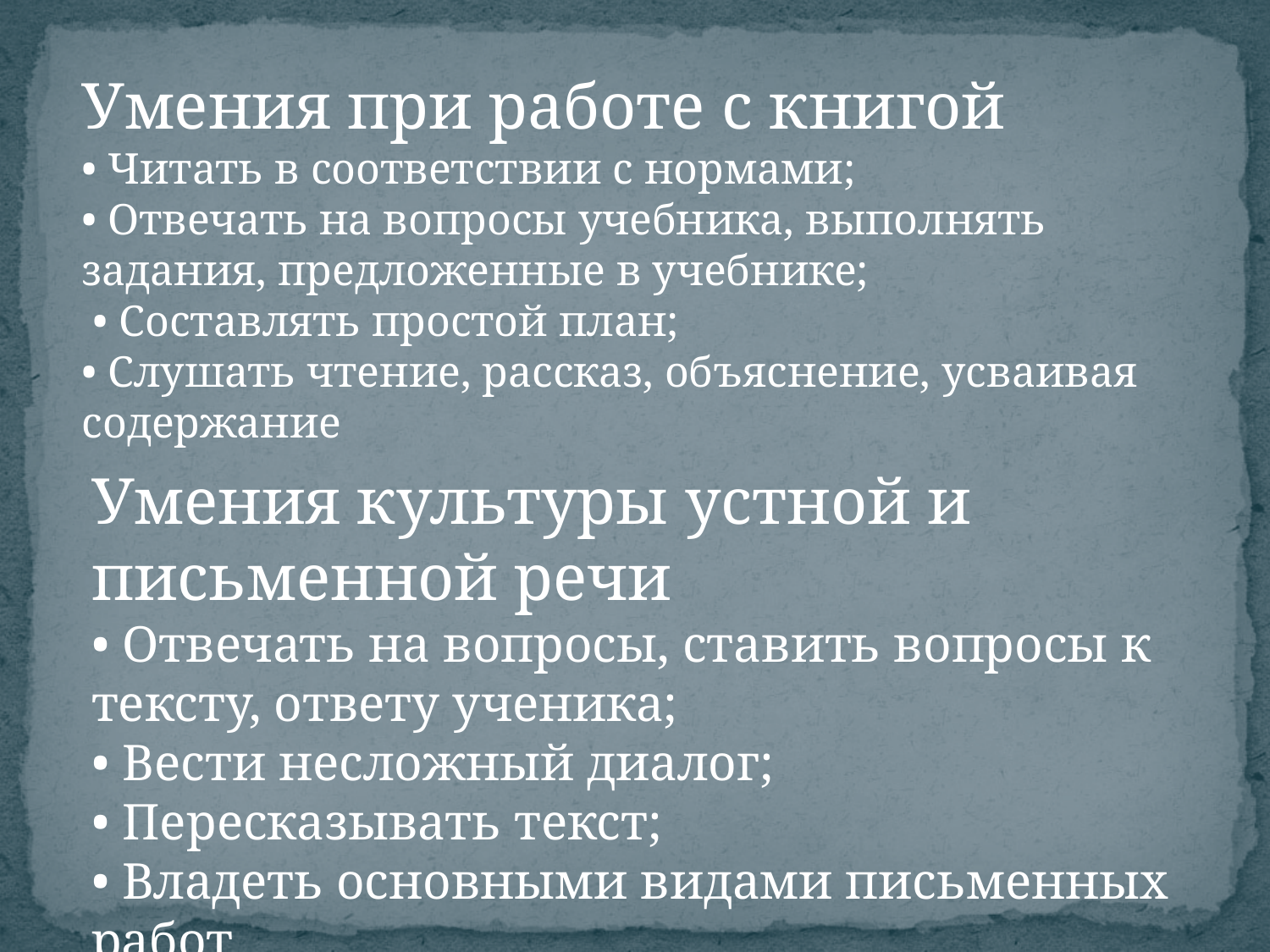

Умения при работе с книгой
• Читать в соответствии с нормами;
• Отвечать на вопросы учебника, выполнять задания, предложенные в учебнике;
 • Составлять простой план;
• Слушать чтение, рассказ, объяснение, усваивая содержание

Умения культуры устной и письменной речи
• Отвечать на вопросы, ставить вопросы к тексту, ответу ученика;
• Вести несложный диалог;
• Пересказывать текст;
• Владеть основными видами письменных работ